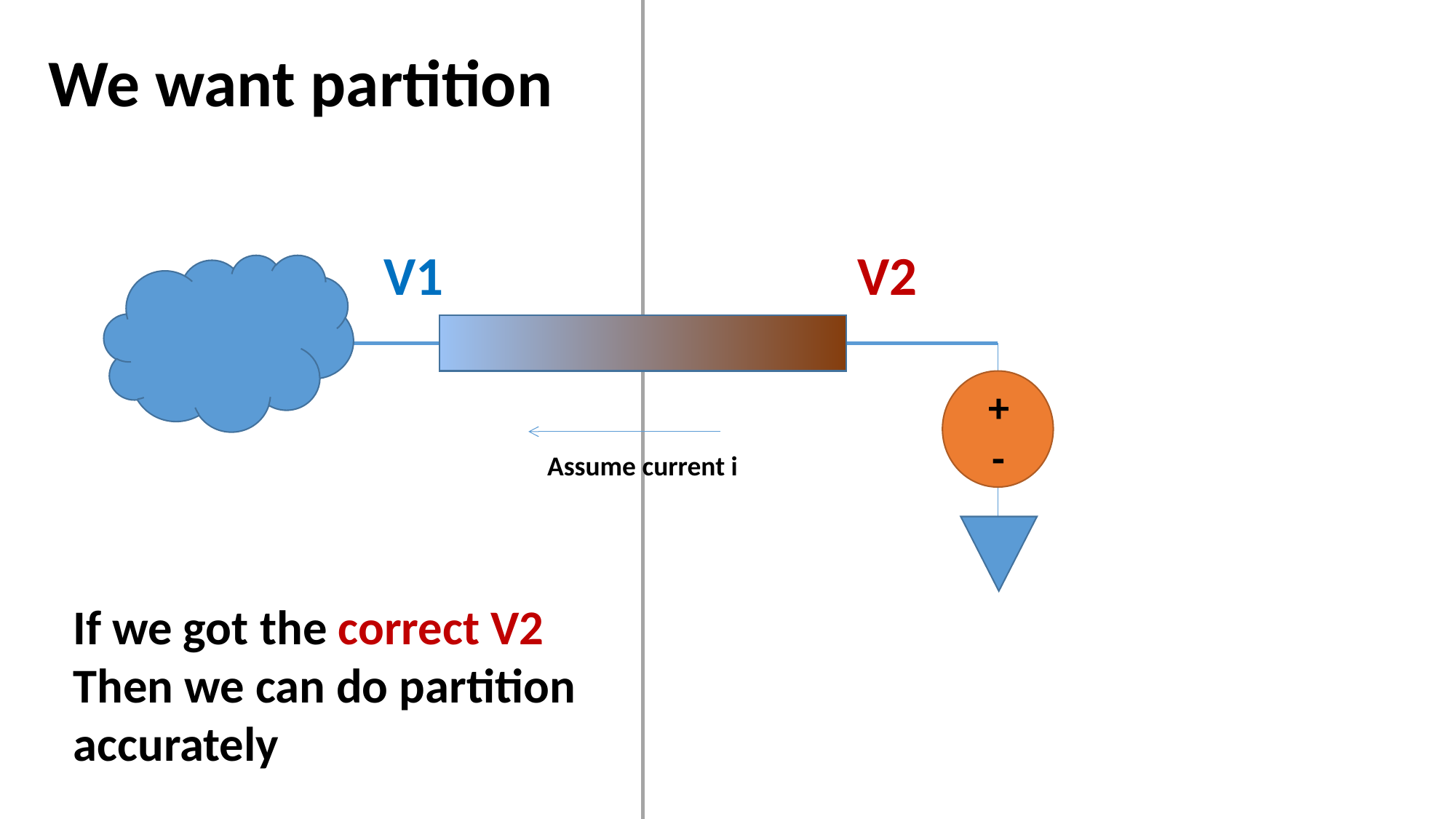

We want partition
V1
V2

+
-
Assume current i

If we got the correct V2
Then we can do partition
accurately